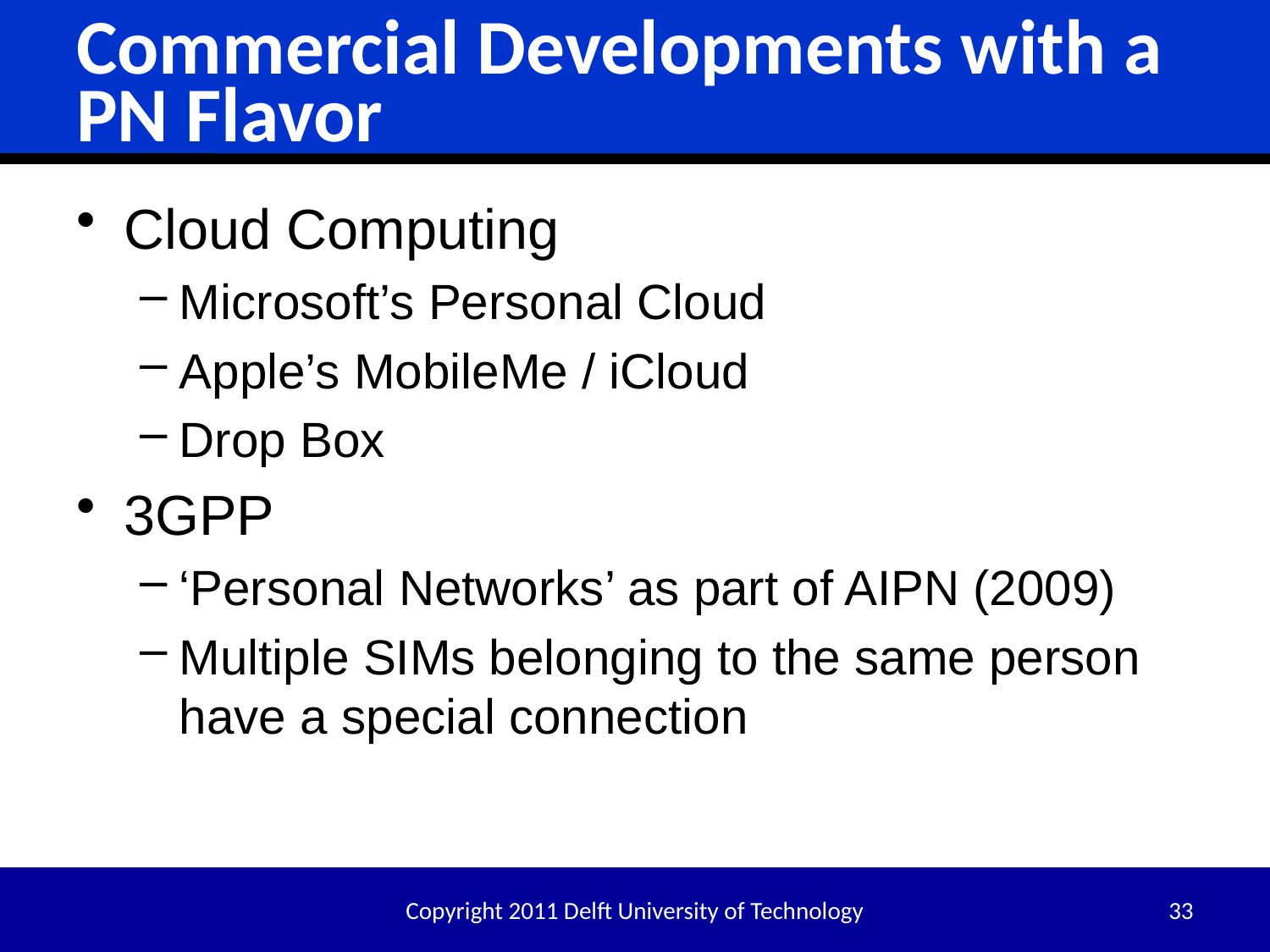

# Commercial Developments with a PN Flavor
Cloud Computing
Microsoft’s Personal Cloud
Apple’s MobileMe / iCloud
Drop Box
3GPP
‘Personal Networks’ as part of AIPN (2009)
Multiple SIMs belonging to the same person have a special connection
Copyright 2011 Delft University of Technology
33